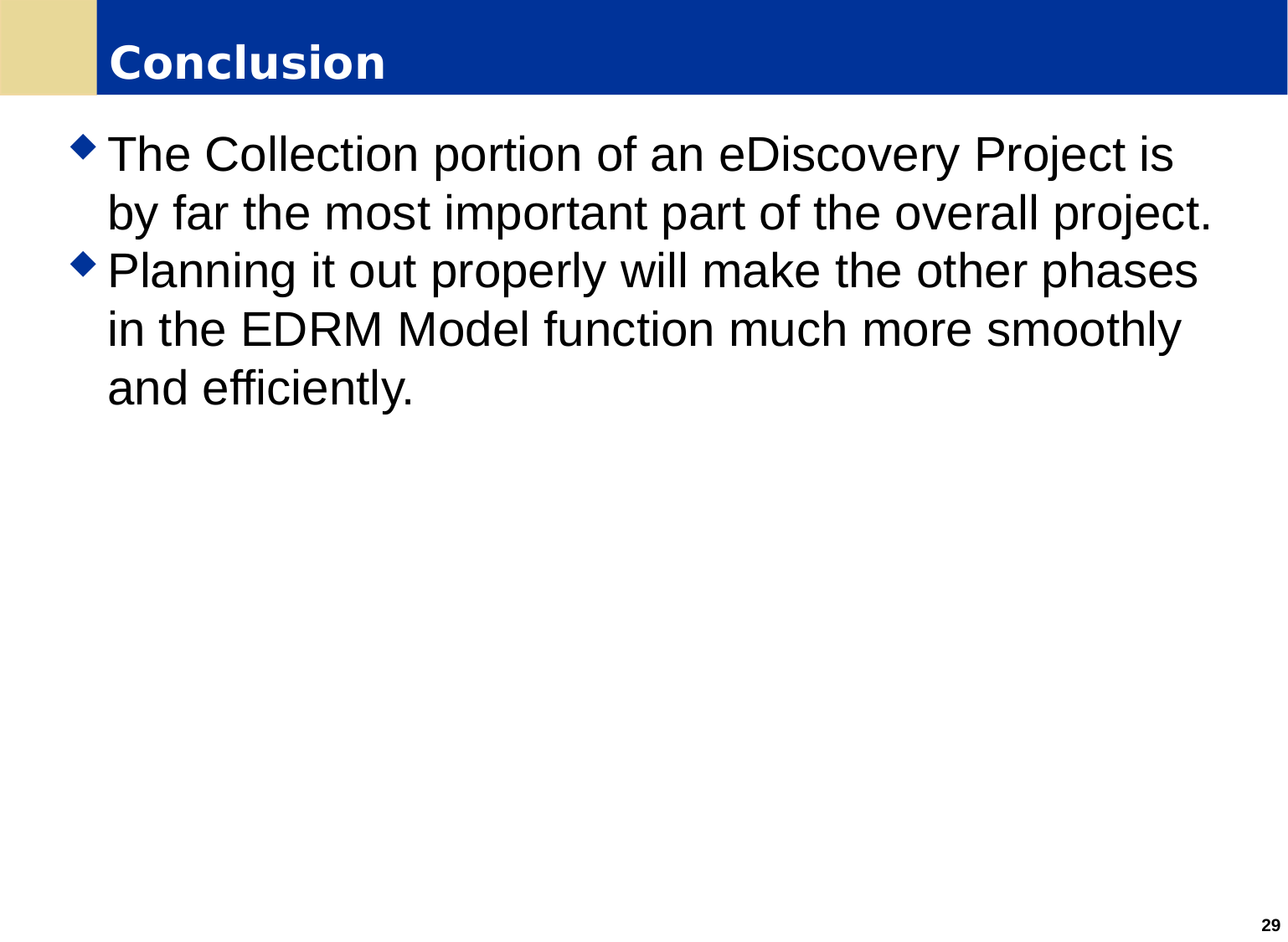

# Conclusion
The Collection portion of an eDiscovery Project is by far the most important part of the overall project.
Planning it out properly will make the other phases in the EDRM Model function much more smoothly and efficiently.
29